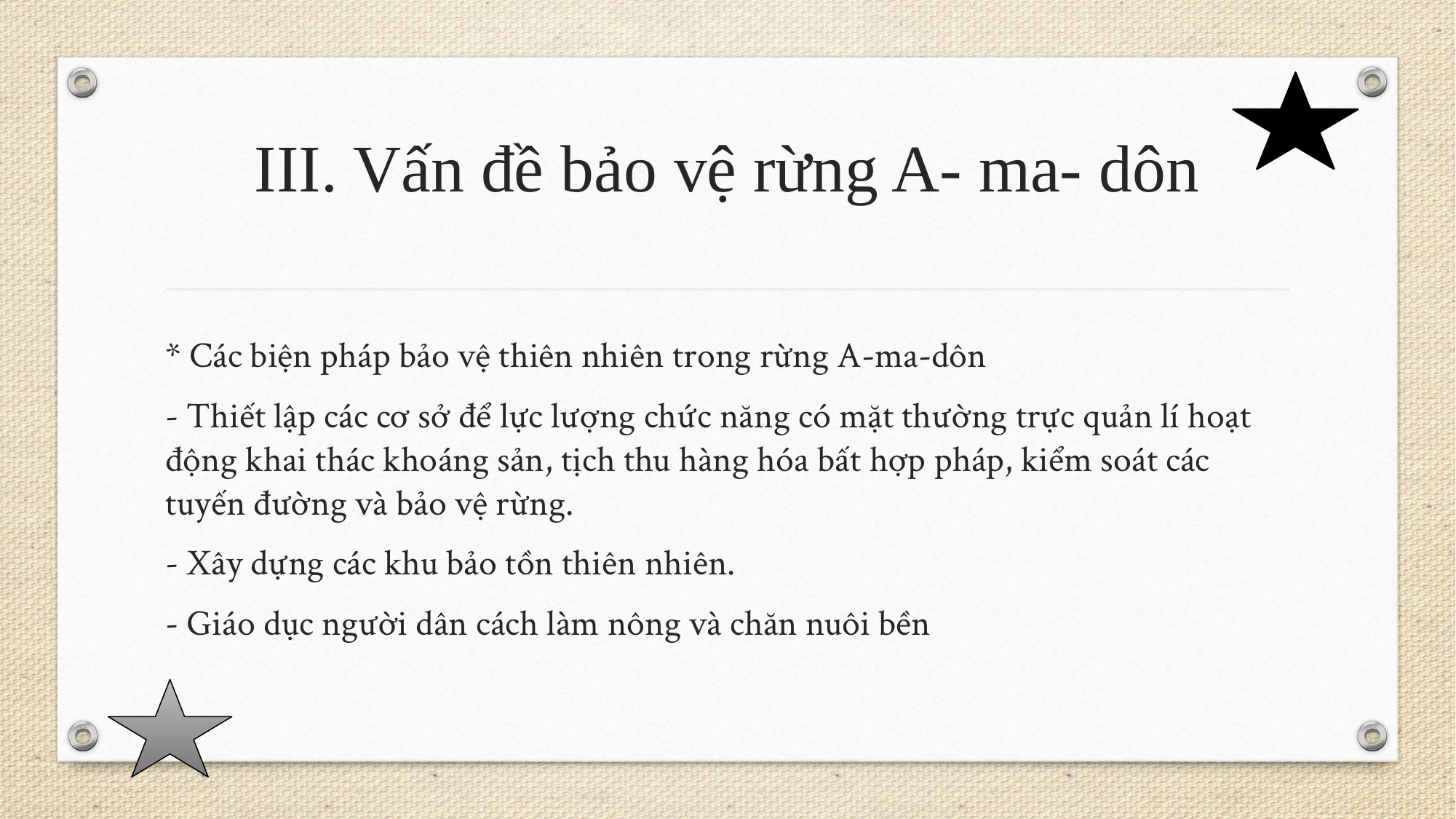

# III. Vấn đề bảo vệ rừng A- ma- dôn
* Các biện pháp bảo vệ thiên nhiên trong rừng A-ma-dôn
- Thiết lập các cơ sở để lực lượng chức năng có mặt thường trực quản lí hoạt động khai thác khoáng sản, tịch thu hàng hóa bất hợp pháp, kiểm soát các tuyến đường và bảo vệ rừng.
- Xây dựng các khu bảo tồn thiên nhiên.
- Giáo dục người dân cách làm nông và chăn nuôi bền